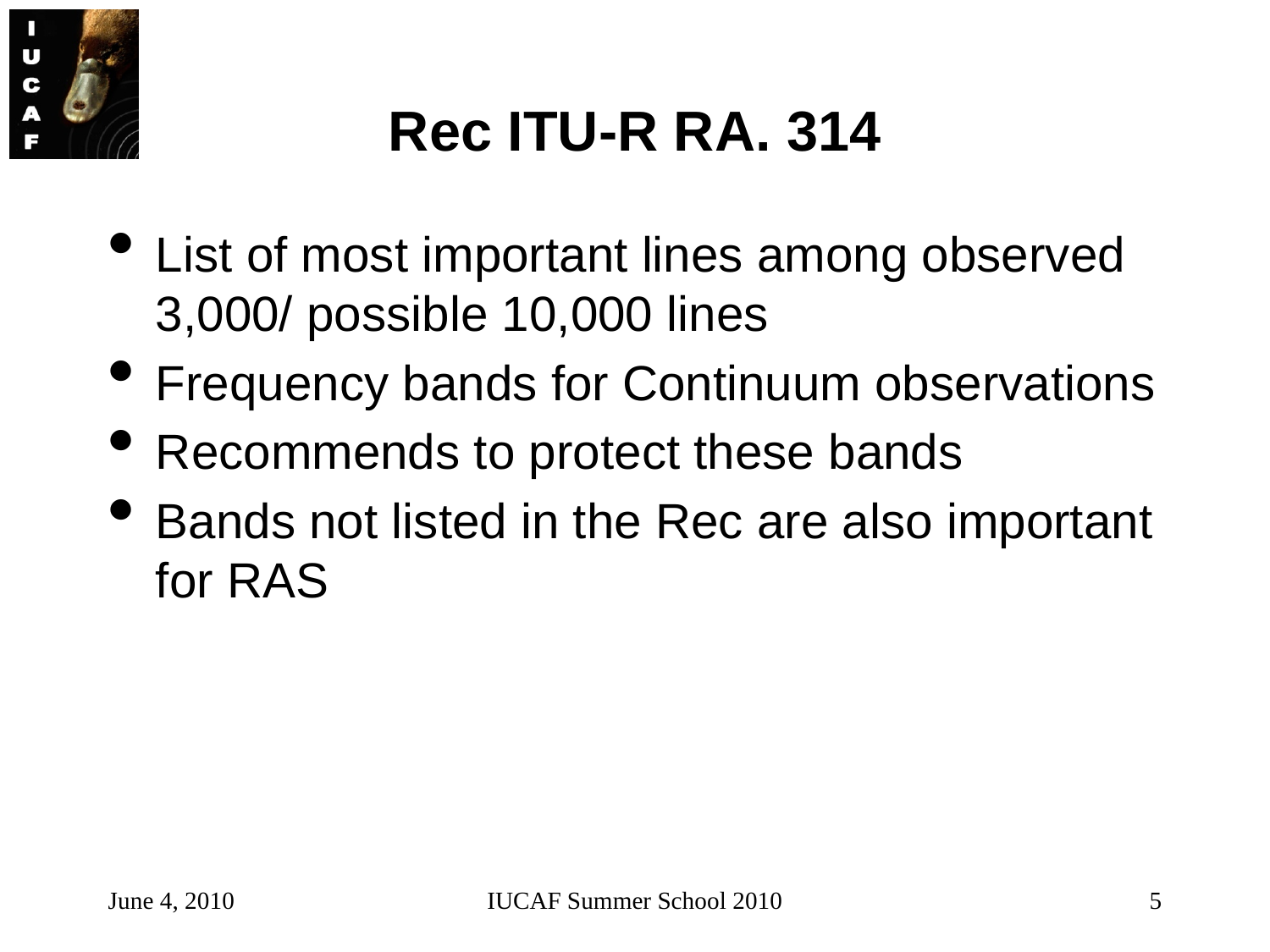

# Rec ITU-R RA. 314
List of most important lines among observed 3,000/ possible 10,000 lines
Frequency bands for Continuum observations
Recommends to protect these bands
Bands not listed in the Rec are also important for RAS
June 4, 2010
IUCAF Summer School 2010
5